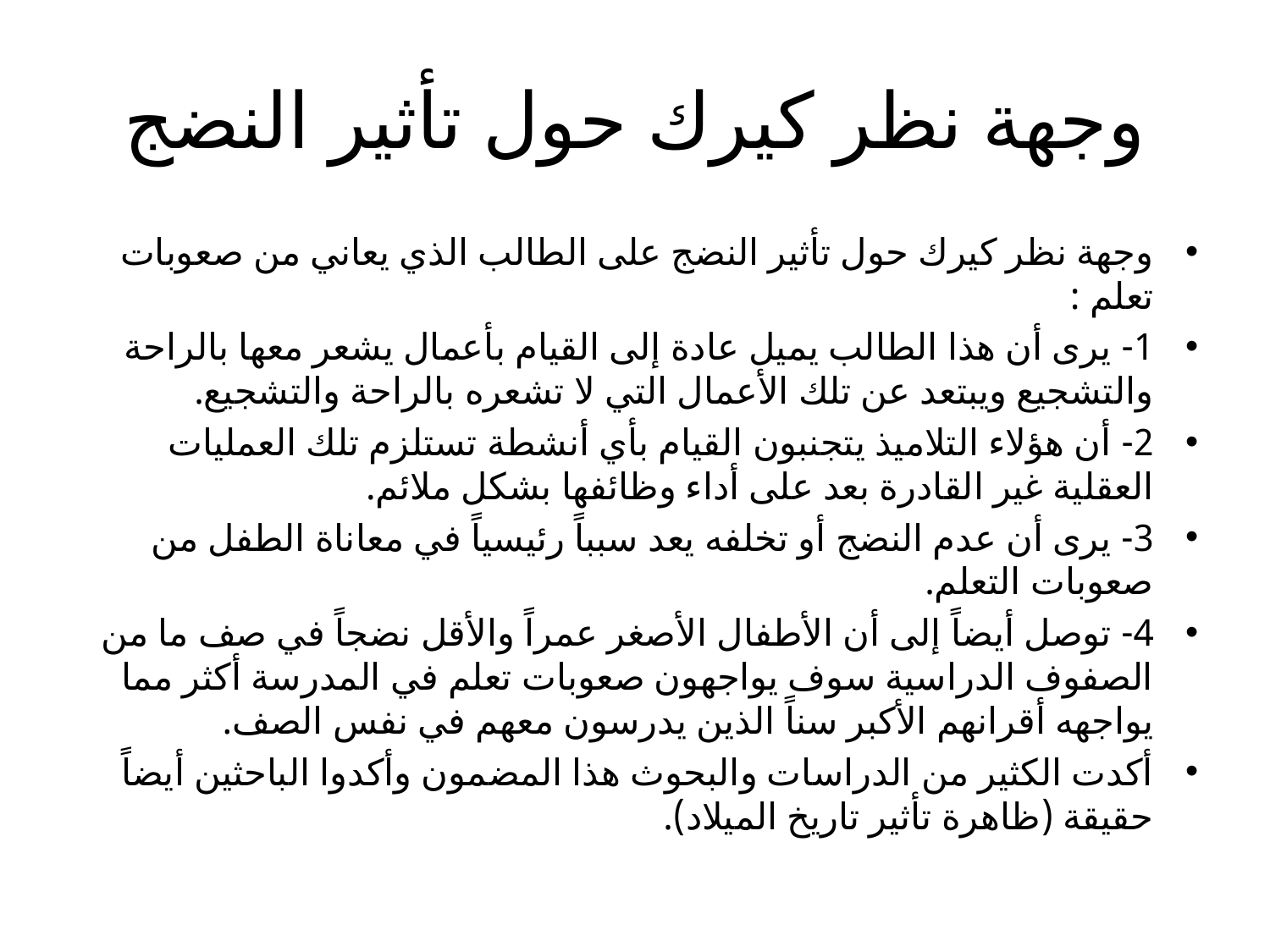

# وجهة نظر كيرك حول تأثير النضج
وجهة نظر كيرك حول تأثير النضج على الطالب الذي يعاني من صعوبات تعلم :
1- يرى أن هذا الطالب يميل عادة إلى القيام بأعمال يشعر معها بالراحة والتشجيع ويبتعد عن تلك الأعمال التي لا تشعره بالراحة والتشجيع.
2- أن هؤلاء التلاميذ يتجنبون القيام بأي أنشطة تستلزم تلك العمليات العقلية غير القادرة بعد على أداء وظائفها بشكل ملائم.
3- يرى أن عدم النضج أو تخلفه يعد سبباً رئيسياً في معاناة الطفل من صعوبات التعلم.
4- توصل أيضاً إلى أن الأطفال الأصغر عمراً والأقل نضجاً في صف ما من الصفوف الدراسية سوف يواجهون صعوبات تعلم في المدرسة أكثر مما يواجهه أقرانهم الأكبر سناً الذين يدرسون معهم في نفس الصف.
أكدت الكثير من الدراسات والبحوث هذا المضمون وأكدوا الباحثين أيضاً حقيقة (ظاهرة تأثير تاريخ الميلاد).